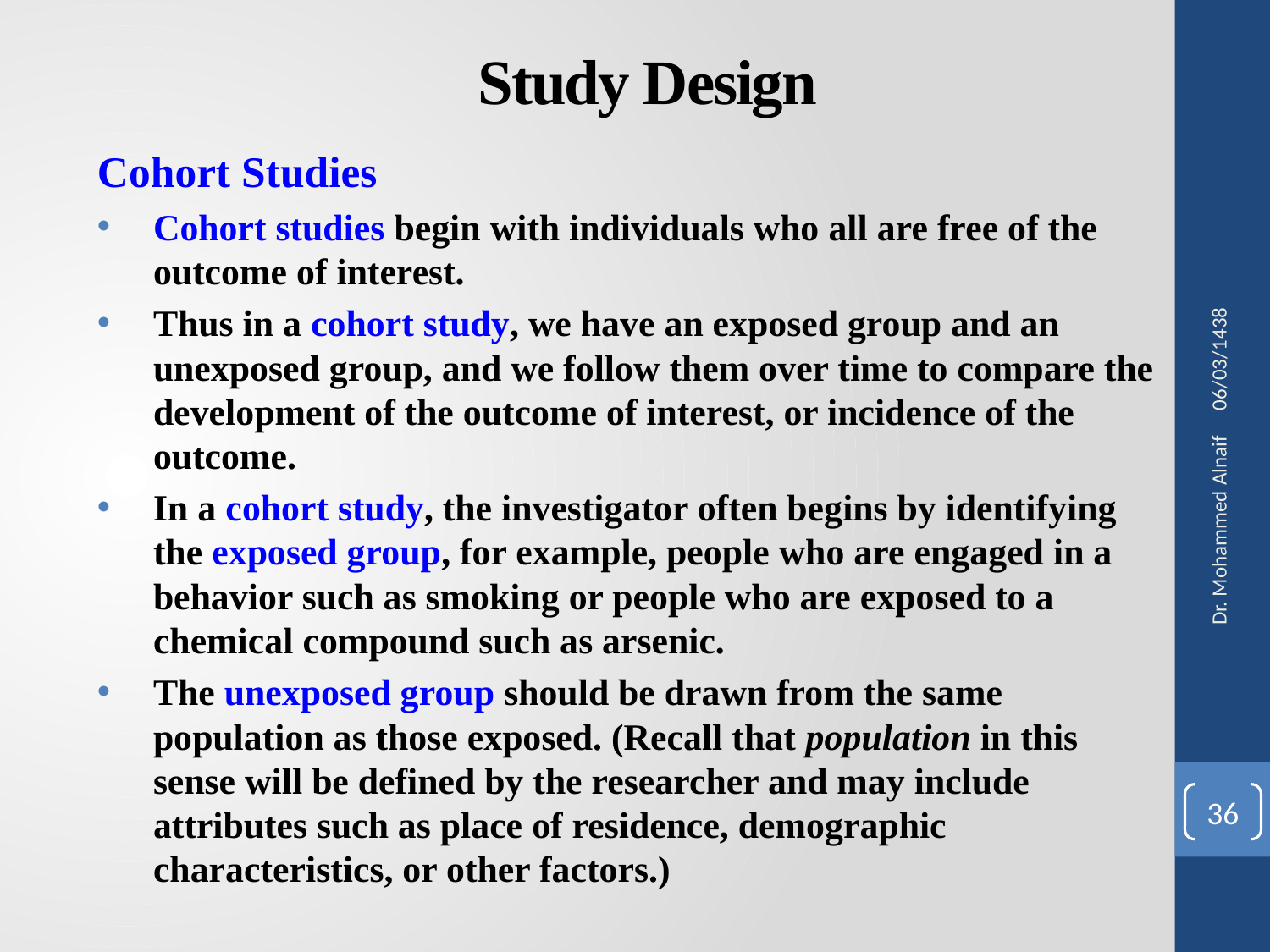

# Study Design
Cohort Studies
Cohort studies begin with individuals who all are free of the outcome of interest.
Thus in a cohort study, we have an exposed group and an unexposed group, and we follow them over time to compare the development of the outcome of interest, or incidence of the outcome.
In a cohort study, the investigator often begins by identifying the exposed group, for example, people who are engaged in a behavior such as smoking or people who are exposed to a chemical compound such as arsenic.
The unexposed group should be drawn from the same population as those exposed. (Recall that population in this sense will be defined by the researcher and may include attributes such as place of residence, demographic characteristics, or other factors.)
06/03/1438
Dr. Mohammed Alnaif
36